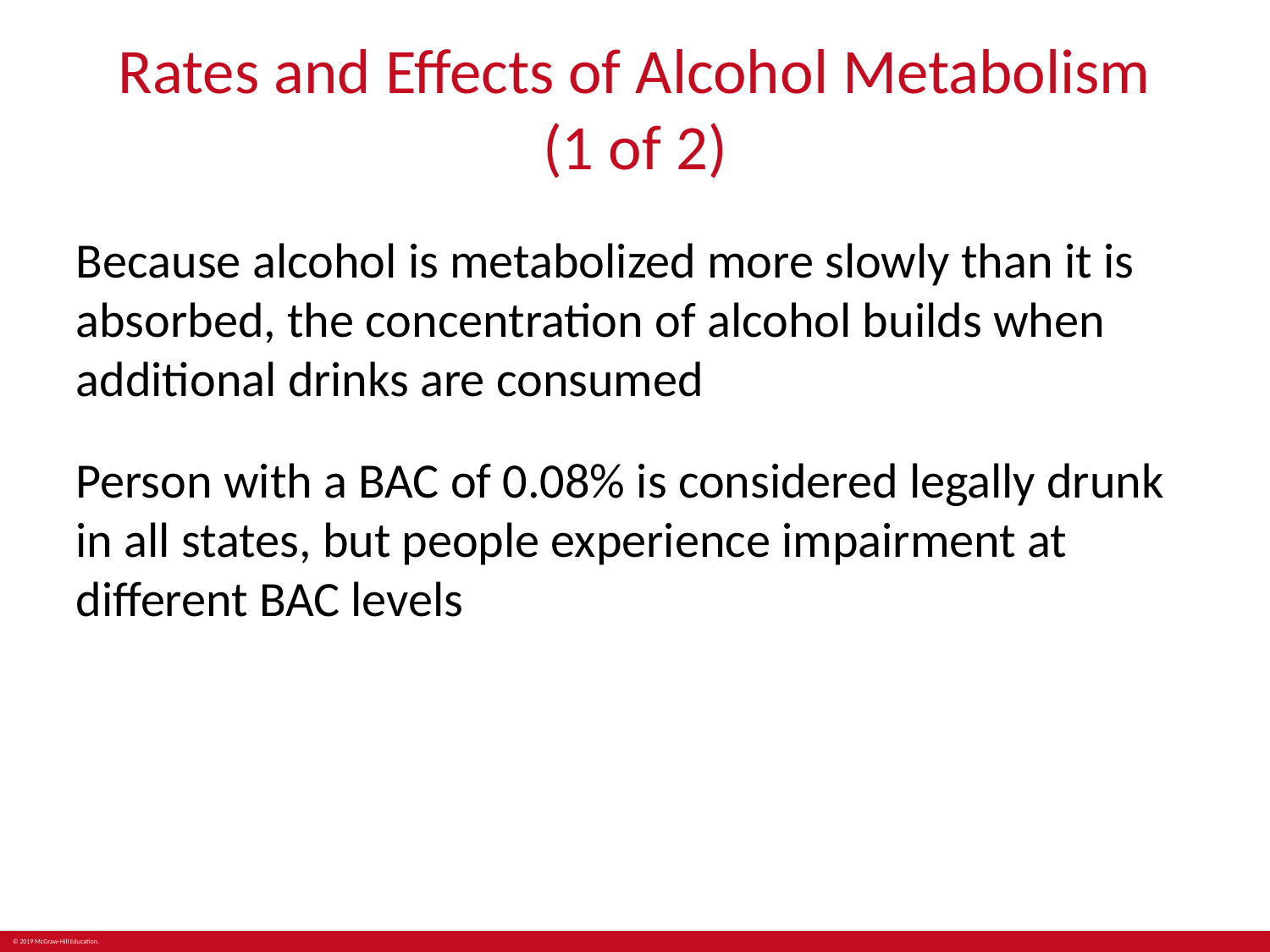

# Rates and Effects of Alcohol Metabolism (1 of 2)
Because alcohol is metabolized more slowly than it is absorbed, the concentration of alcohol builds when additional drinks are consumed
Person with a BAC of 0.08% is considered legally drunk in all states, but people experience impairment at different BAC levels